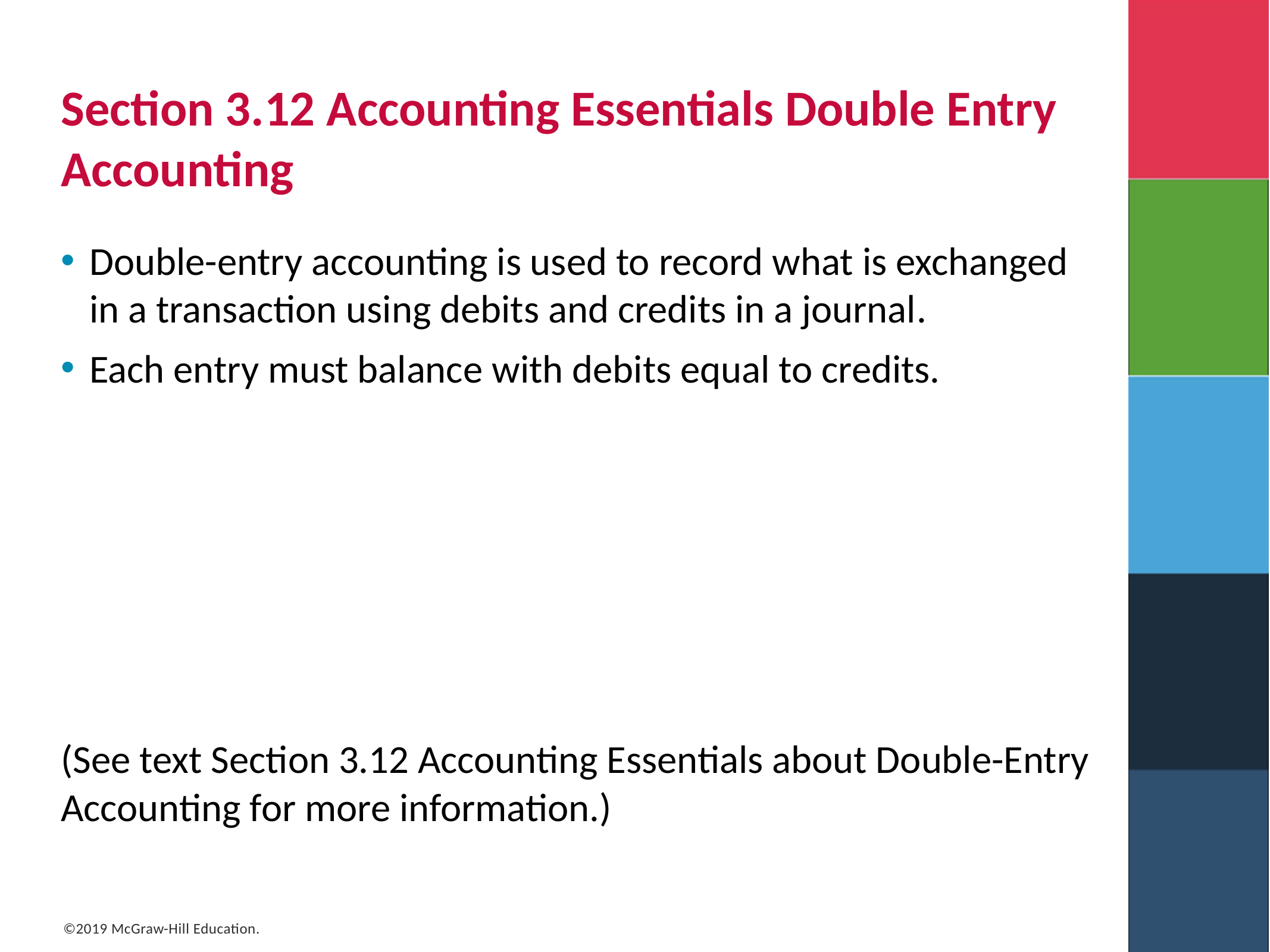

# Section 3.12 Accounting Essentials Double Entry Accounting
Double-entry accounting is used to record what is exchanged in a transaction using debits and credits in a journal.
Each entry must balance with debits equal to credits.
(See text Section 3.12 Accounting Essentials about Double-Entry Accounting for more information.)